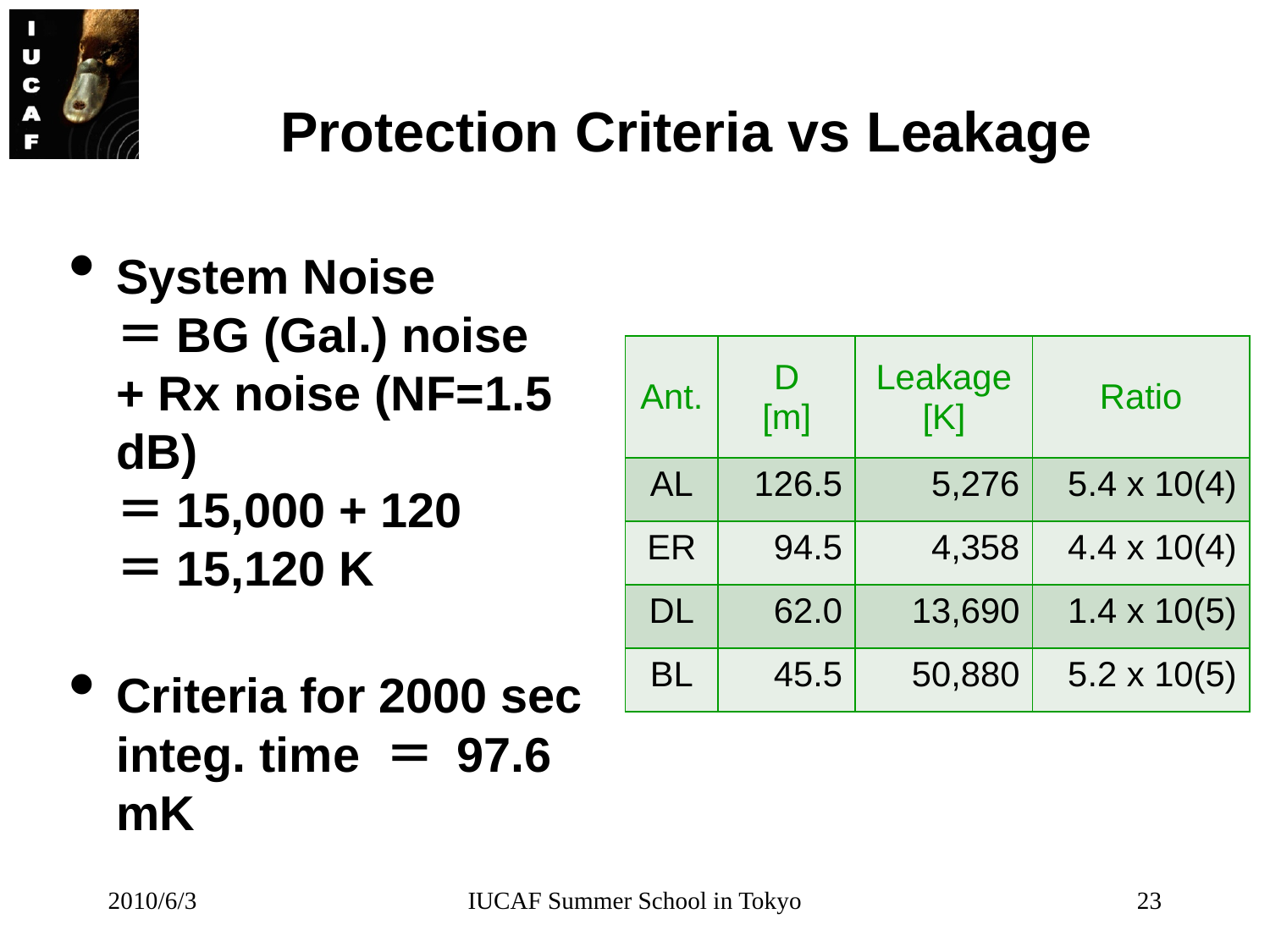

# Protection Criteria vs Leakage
System Noise
＝BG (Gal.) noise
+ Rx noise (NF=1.5 dB)
＝15,000 + 120
＝15,120 K
Criteria for 2000 sec integ. time ＝ 97.6 mK
| Ant. | D [m] | Leakage [K] | Ratio |
| --- | --- | --- | --- |
| AL | 126.5 | 5,276 | 5.4 x 10(4) |
| ER | 94.5 | 4,358 | 4.4 x 10(4) |
| DL | 62.0 | 13,690 | 1.4 x 10(5) |
| BL | 45.5 | 50,880 | 5.2 x 10(5) |
2010/6/3
IUCAF Summer School in Tokyo
23